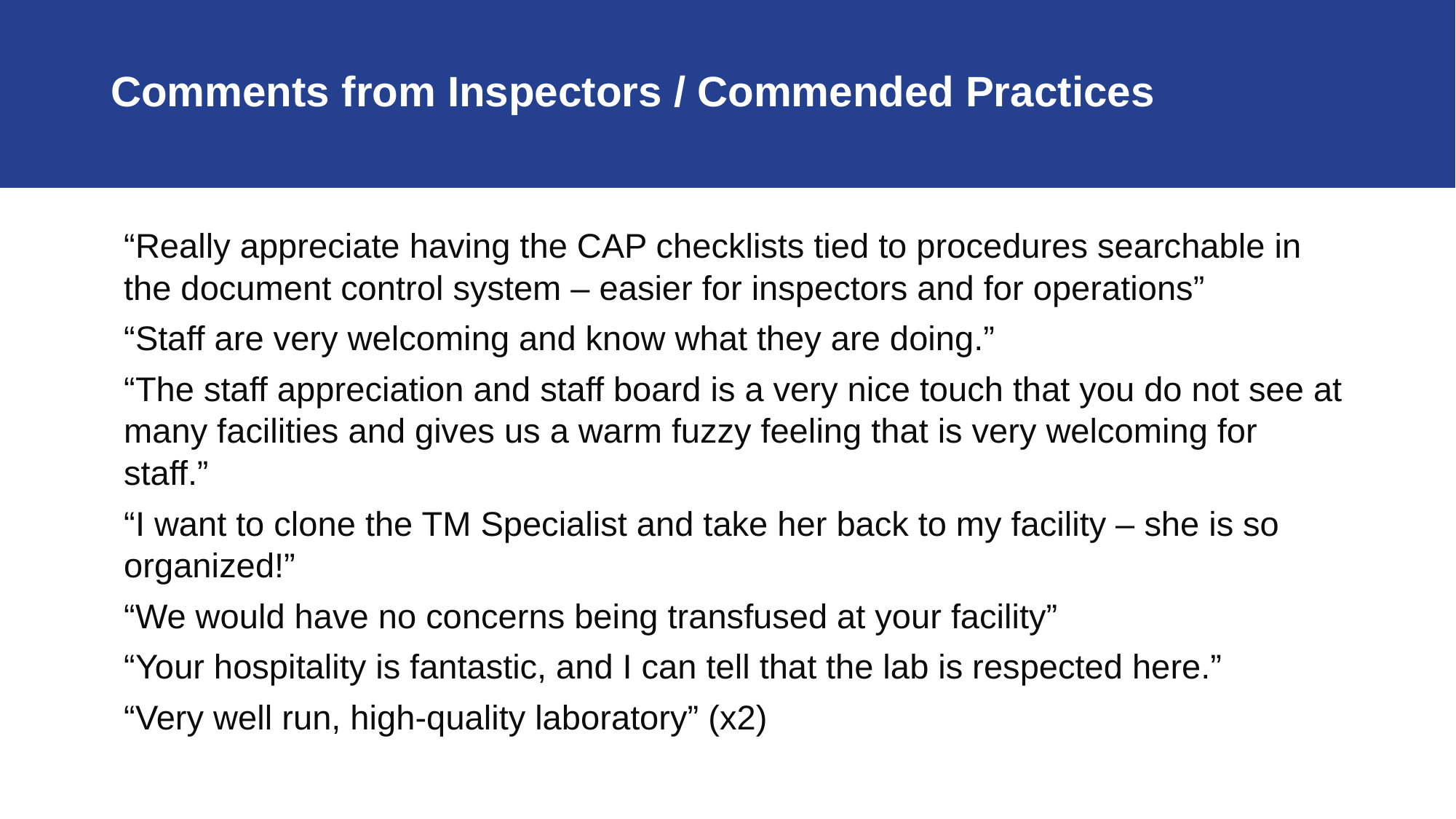

# Comments from Inspectors / Commended Practices
“Really appreciate having the CAP checklists tied to procedures searchable in the document control system – easier for inspectors and for operations”
“Staff are very welcoming and know what they are doing.”
“The staff appreciation and staff board is a very nice touch that you do not see at many facilities and gives us a warm fuzzy feeling that is very welcoming for staff.”
“I want to clone the TM Specialist and take her back to my facility – she is so organized!”
“We would have no concerns being transfused at your facility”
“Your hospitality is fantastic, and I can tell that the lab is respected here.”
“Very well run, high-quality laboratory” (x2)